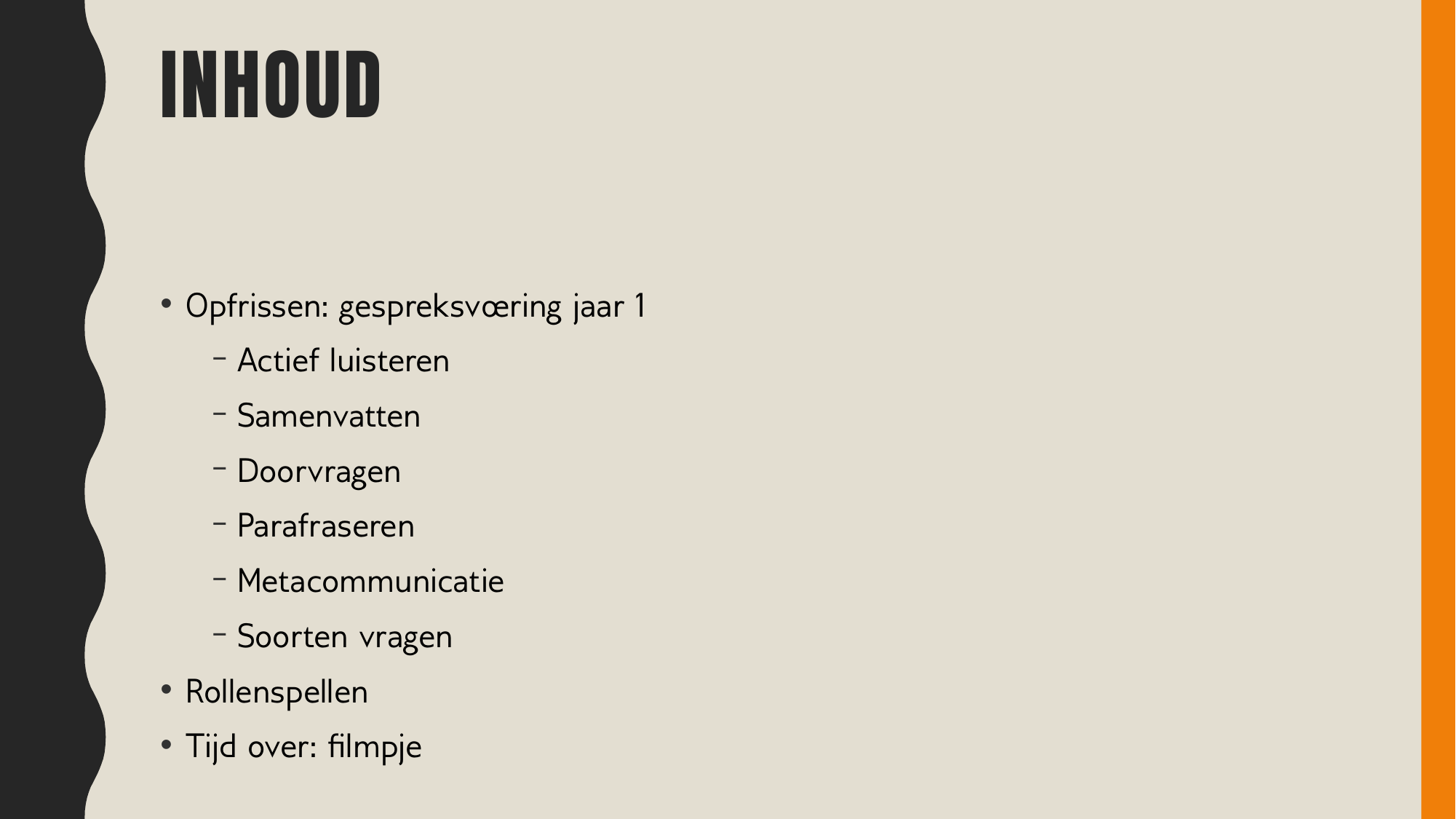

# inhoud
Opfrissen: gespreksvoering jaar 1
Actief luisteren
Samenvatten
Doorvragen
Parafraseren
Metacommunicatie
Soorten vragen
Rollenspellen
Tijd over: filmpje